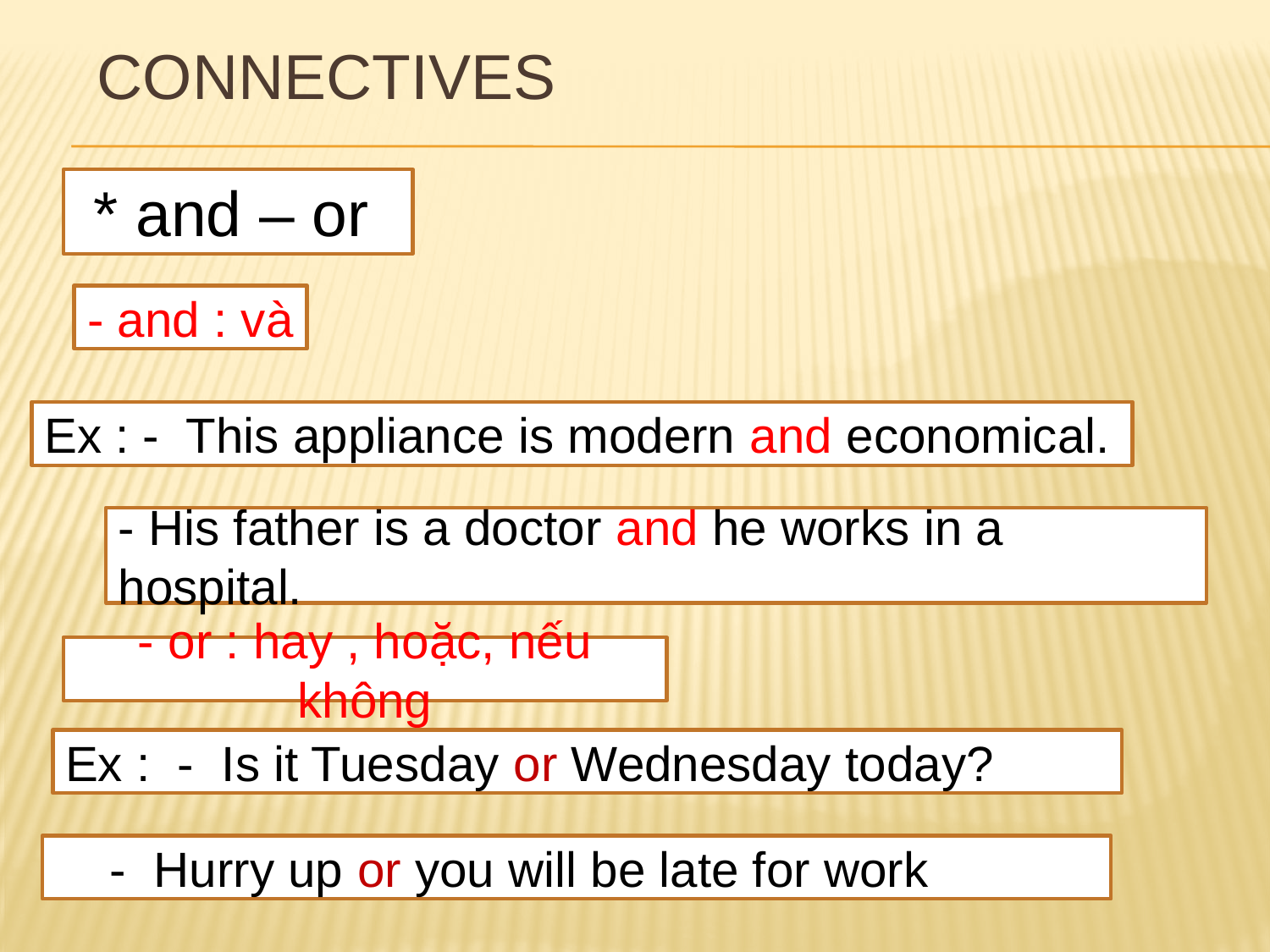

# CONNECTIVES
 * and – or
- and : và
Ex : -  This appliance is modern and economical.
- His father is a doctor and he works in a hospital.
- or : hay , hoặc, nếu không
Ex :  -  Is it Tuesday or Wednesday today?

    -  Hurry up or you will be late for work